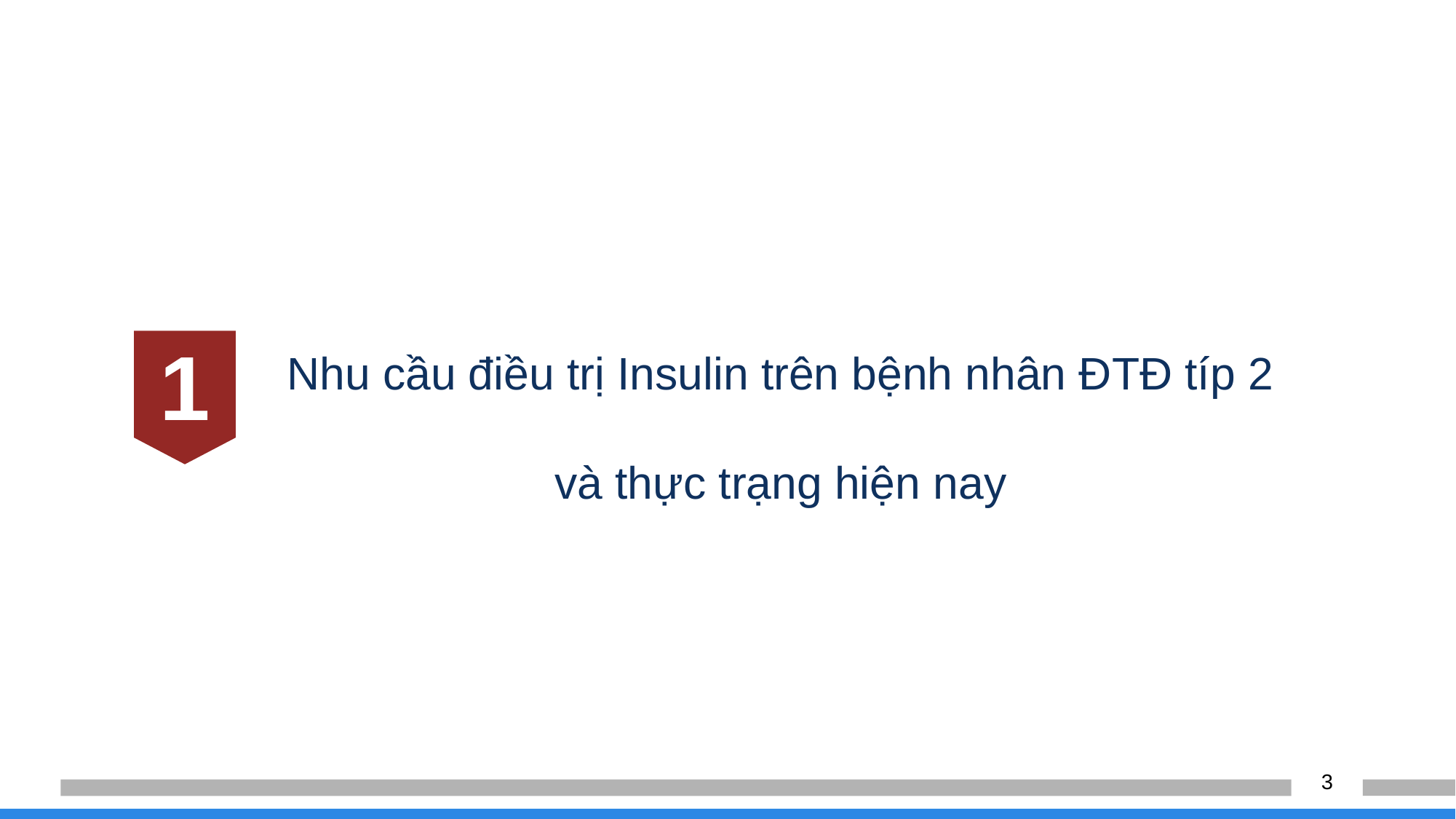

1
Nhu cầu điều trị Insulin trên bệnh nhân ĐTĐ típ 2 và thực trạng hiện nay

3